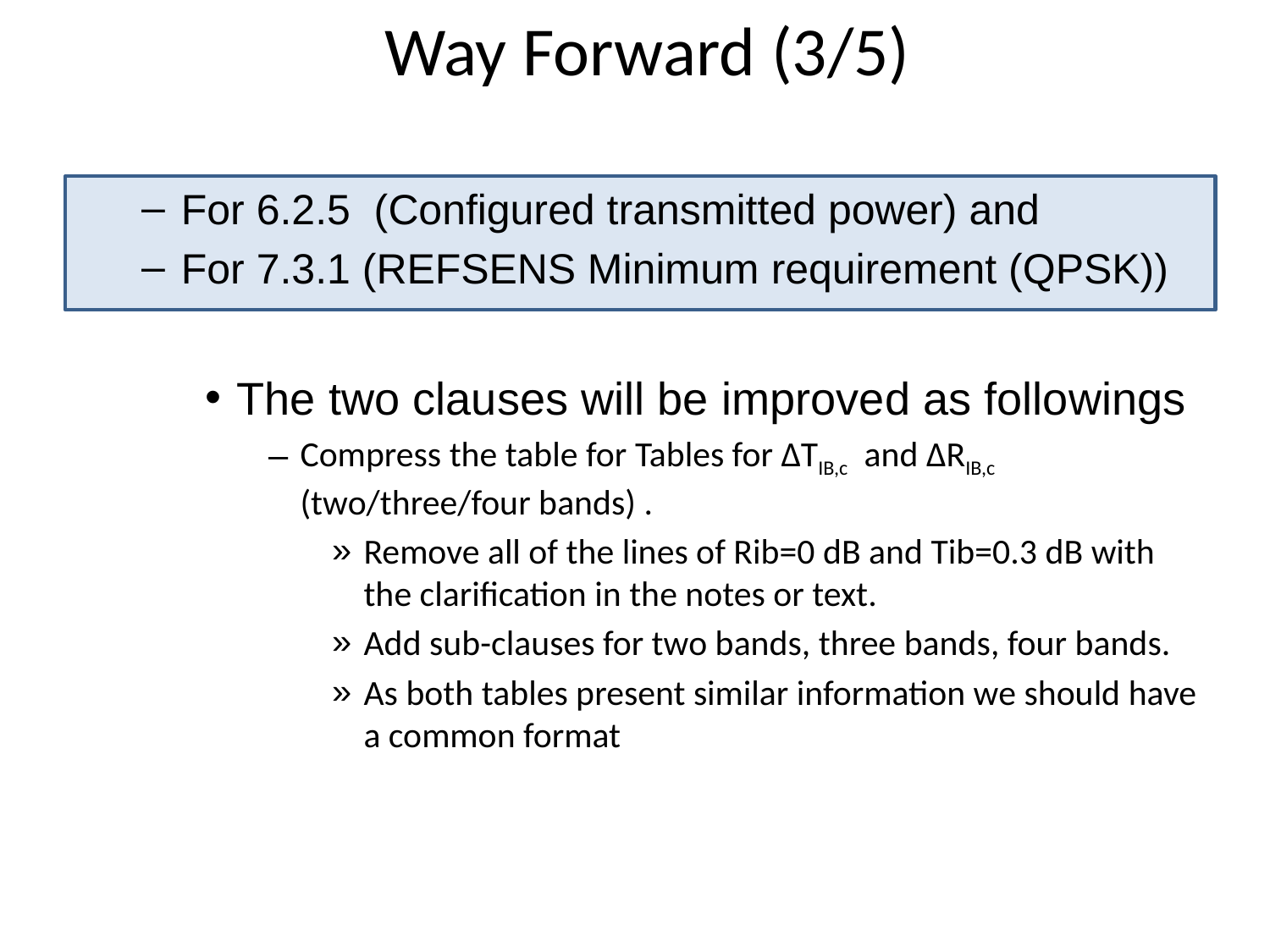

# Way Forward (3/5)

For 6.2.5  (Configured transmitted power) and
For 7.3.1 (REFSENS Minimum requirement (QPSK))

The two clauses will be improved as followings
Compress the table for Tables for ΔTIB,c  and ΔRIB,c (two/three/four bands) .
Remove all of the lines of Rib=0 dB and Tib=0.3 dB with the clarification in the notes or text.
Add sub-clauses for two bands, three bands, four bands.
As both tables present similar information we should have a common format